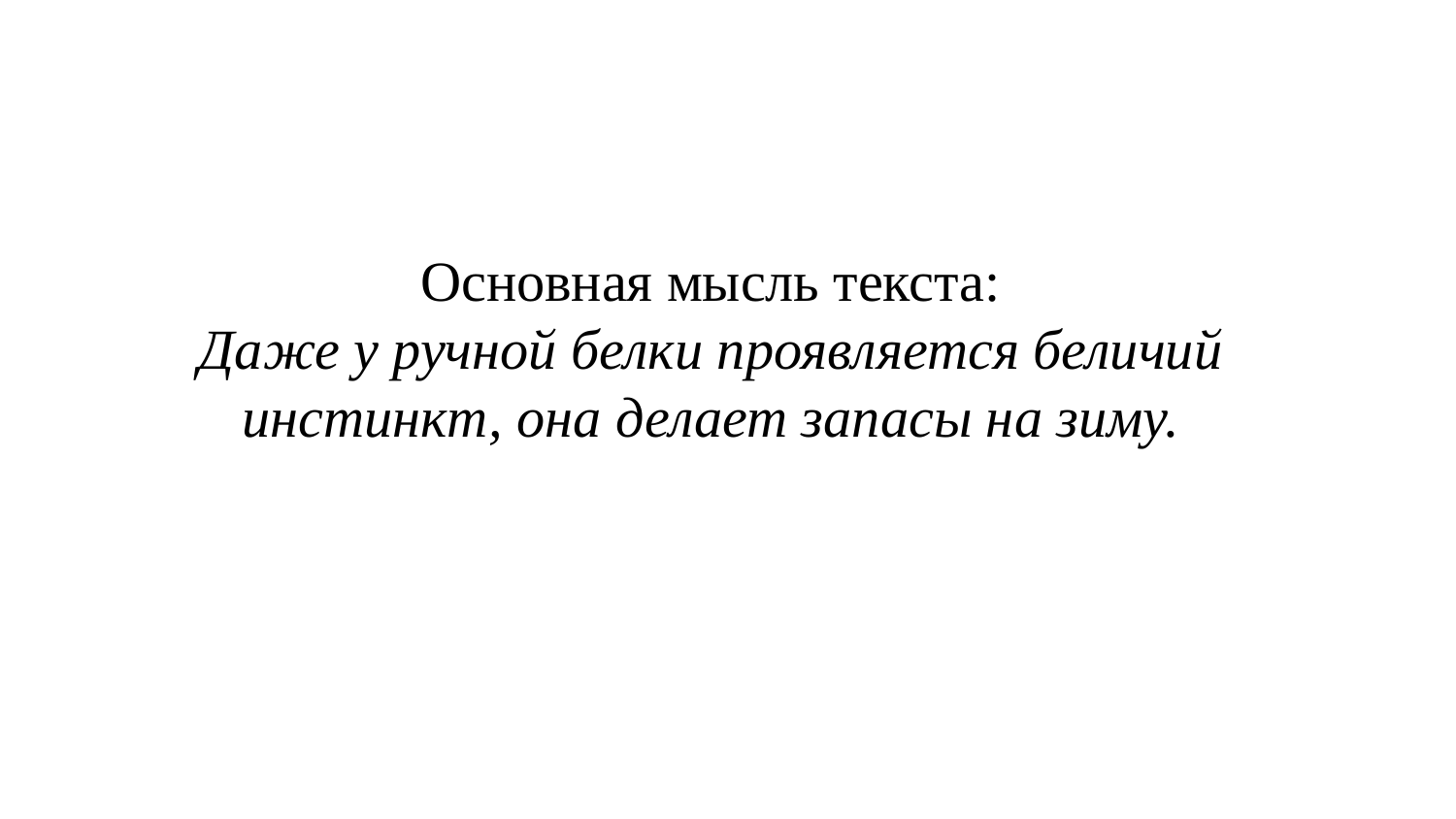

Основная мысль текста:
Даже у ручной белки проявляется беличий инстинкт, она делает запасы на зиму.